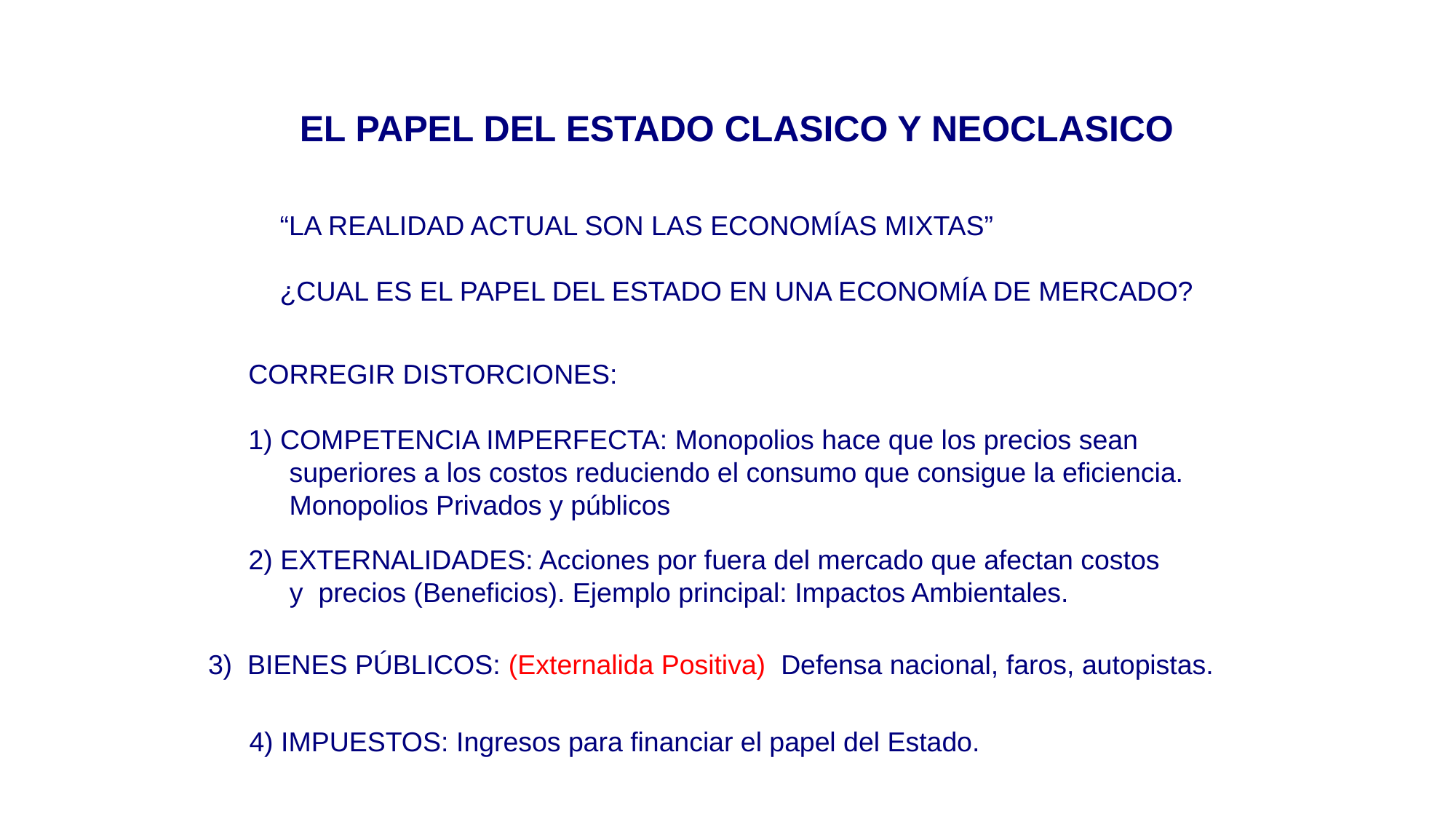

EL PAPEL DEL ESTADO CLASICO Y NEOCLASICO
“LA REALIDAD ACTUAL SON LAS ECONOMÍAS MIXTAS”

¿CUAL ES EL PAPEL DEL ESTADO EN UNA ECONOMÍA DE MERCADO?
CORREGIR DISTORCIONES:

1) COMPETENCIA IMPERFECTA: Monopolios hace que los precios sean superiores a los costos reduciendo el consumo que consigue la eficiencia. Monopolios Privados y públicos

2) EXTERNALIDADES: Acciones por fuera del mercado que afectan costos y  precios (Beneficios). Ejemplo principal: Impactos Ambientales.
3)  BIENES PÚBLICOS: (Externalida Positiva)  Defensa nacional, faros, autopistas.
4) IMPUESTOS: Ingresos para financiar el papel del Estado.